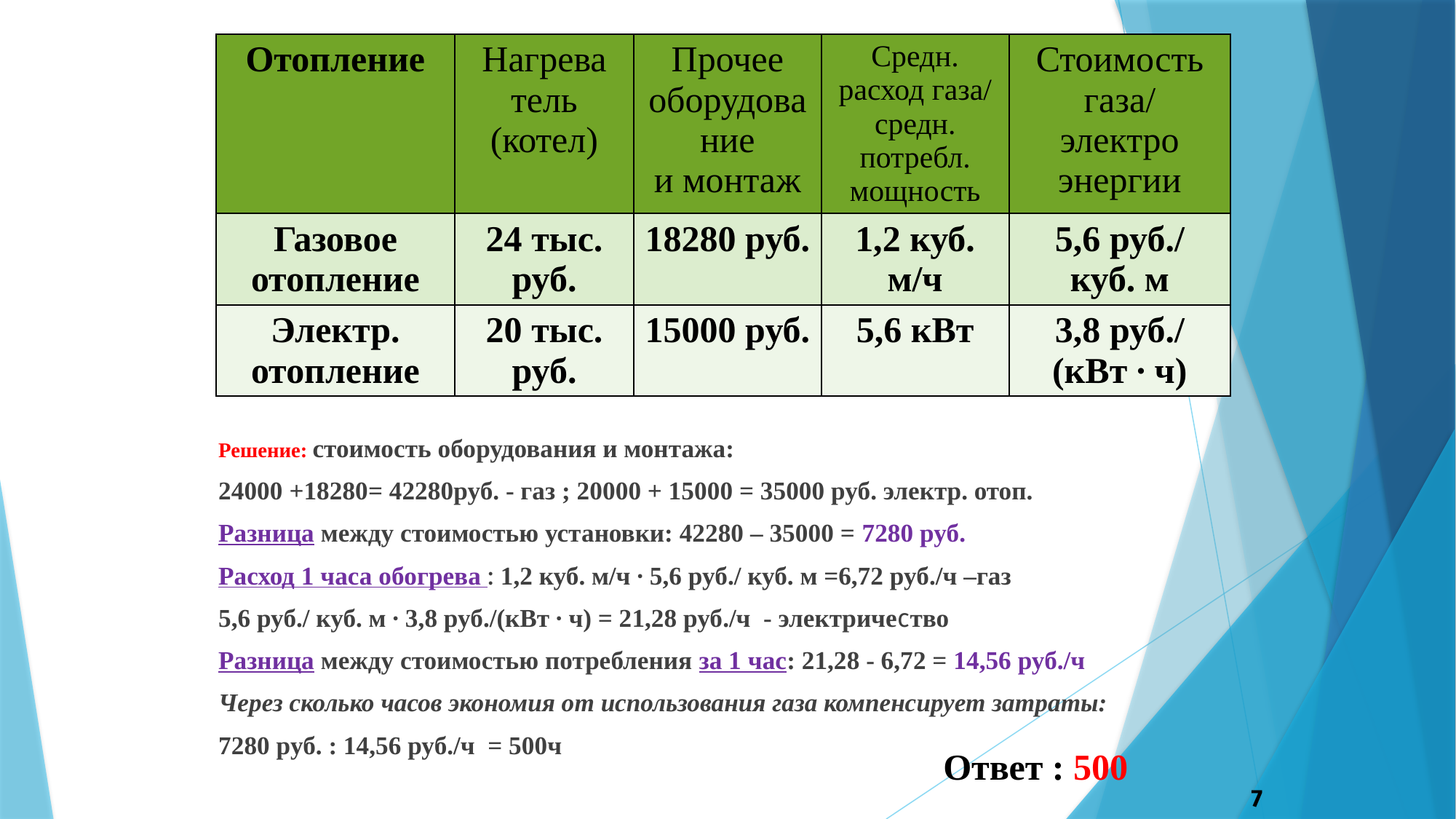

| Отопление | Нагрева тель (котел) | Прочее оборудова ние и монтаж | Средн. расход газа/ средн. потребл. мощность | Стоимость газа/ электро энергии |
| --- | --- | --- | --- | --- |
| Газовое отопление | 24 тыс. руб. | 18280 руб. | 1,2 куб. м/ч | 5,6 руб./ куб. м |
| Электр. отопление | 20 тыс. руб. | 15000 руб. | 5,6 кВт | 3,8 руб./ (кВт ∙ ч) |
Решение: стоимость оборудования и монтажа:
24000 +18280= 42280руб. - газ ; 20000 + 15000 = 35000 руб. электр. отоп.
Разница между стоимостью установки: 42280 – 35000 = 7280 руб.
Расход 1 часа обогрева : 1,2 куб. м/ч ∙ 5,6 руб./ куб. м =6,72 руб./ч –газ
5,6 руб./ куб. м ∙ 3,8 руб./(кВт ∙ ч) = 21,28 руб./ч  - электричество
Разница между стоимостью потребления за 1 час: 21,28 - 6,72 = 14,56 руб./ч
Через сколько часов экономия от использования газа компенсирует затраты:
7280 руб. : 14,56 руб./ч  = 500ч

Ответ : 500
7